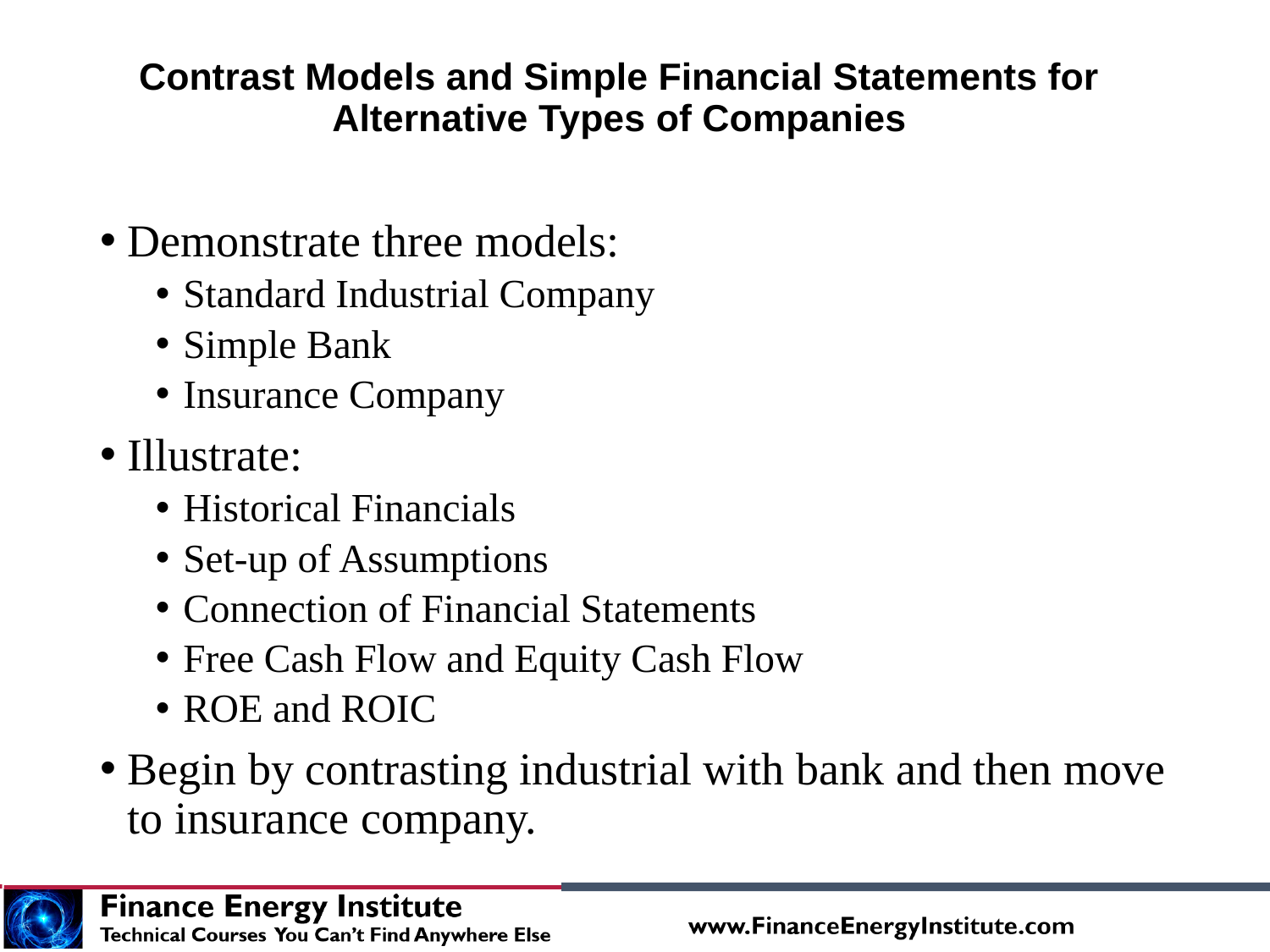

# Contrast Models and Simple Financial Statements for Alternative Types of Companies
Demonstrate three models:
Standard Industrial Company
Simple Bank
Insurance Company
Illustrate:
Historical Financials
Set-up of Assumptions
Connection of Financial Statements
Free Cash Flow and Equity Cash Flow
ROE and ROIC
Begin by contrasting industrial with bank and then move to insurance company.